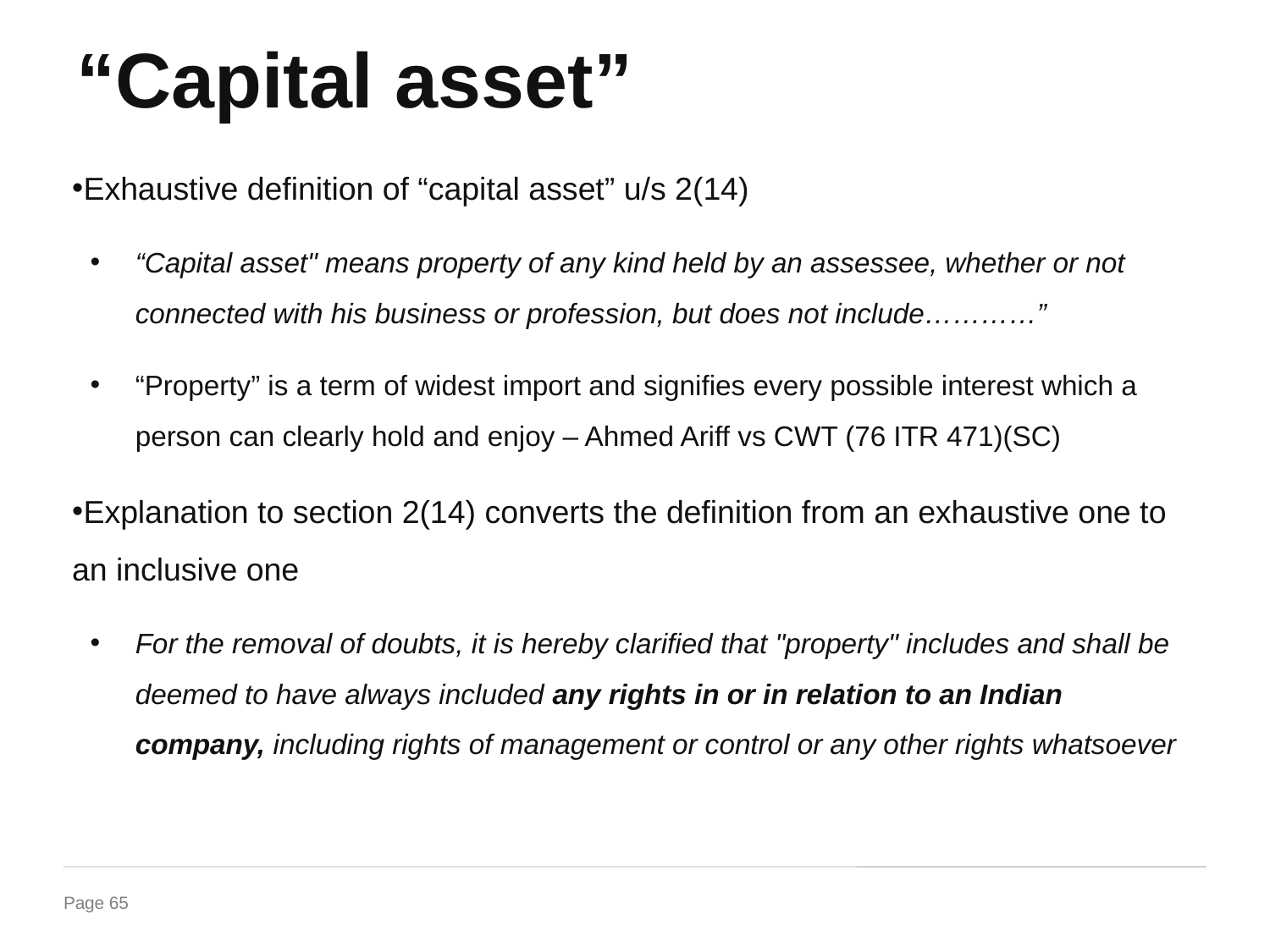

“Capital asset”
Exhaustive definition of “capital asset” u/s 2(14)
“Capital asset" means property of any kind held by an assessee, whether or not connected with his business or profession, but does not include…………”
“Property” is a term of widest import and signifies every possible interest which a person can clearly hold and enjoy – Ahmed Ariff vs CWT (76 ITR 471)(SC)
Explanation to section 2(14) converts the definition from an exhaustive one to an inclusive one
For the removal of doubts, it is hereby clarified that "property" includes and shall be deemed to have always included any rights in or in relation to an Indian company, including rights of management or control or any other rights whatsoever